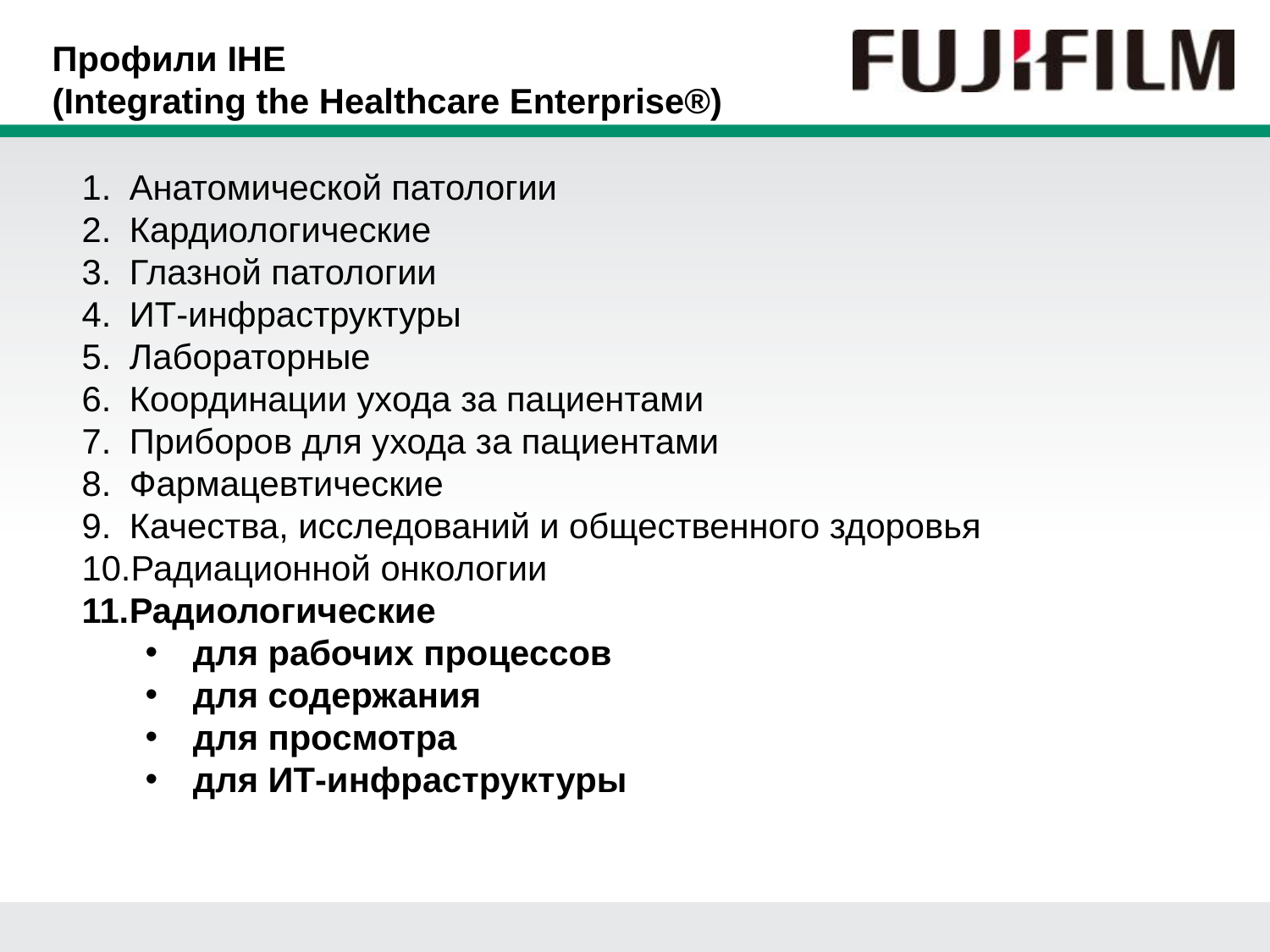

Профили IHE
(Integrating the Healthcare Enterprise®)

Анатомической патологии
Кардиологические
Глазной патологии
ИТ-инфраструктуры
Лабораторные
Координации ухода за пациентами
Приборов для ухода за пациентами
Фармацевтические
Качества, исследований и общественного здоровья
Радиационной онкологии
Радиологические
для рабочих процессов
для содержания
для просмотра
для ИТ-инфраструктуры